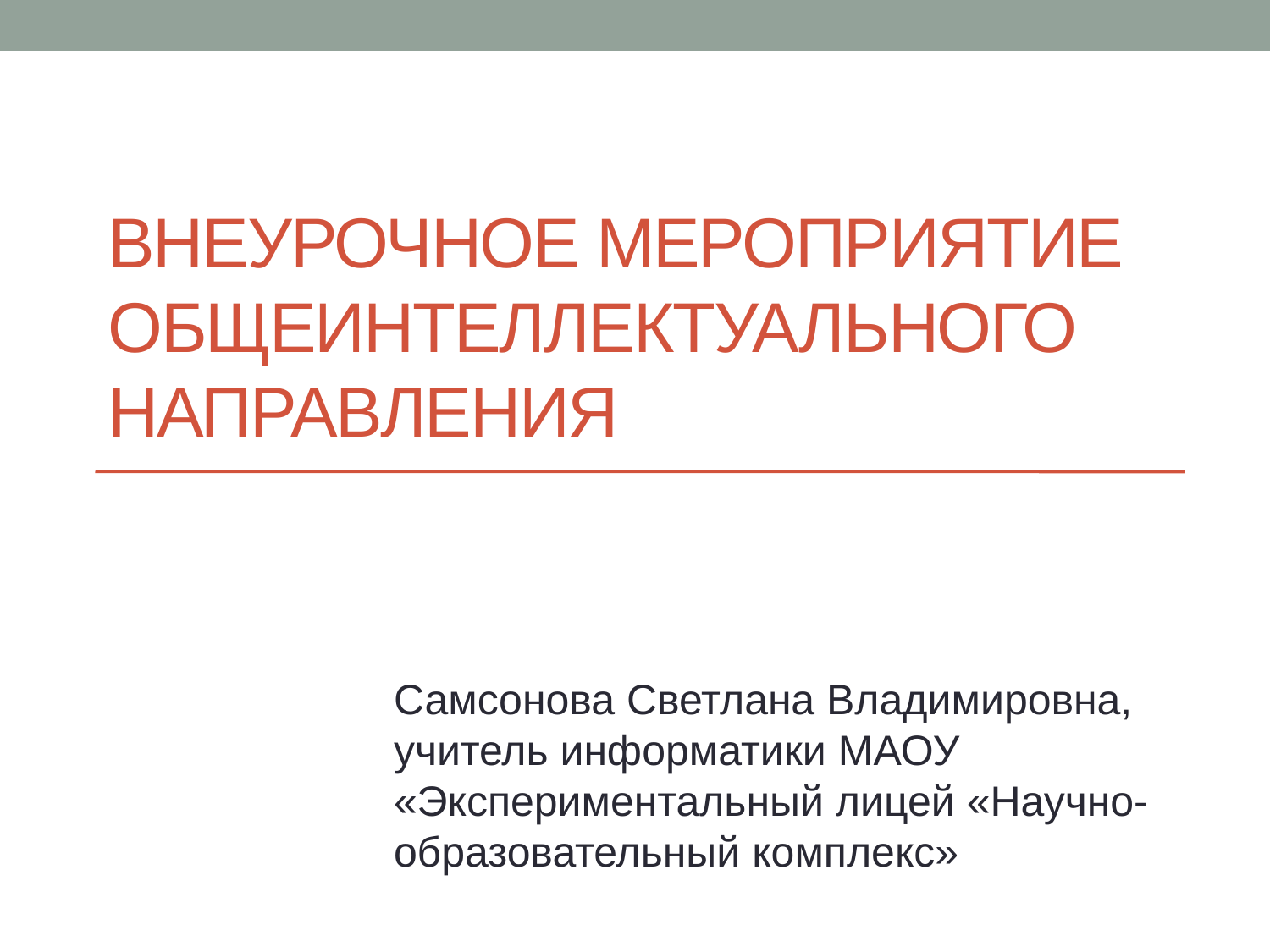

# Внеурочное мероприятие общеинтеллектуального направления
Самсонова Светлана Владимировна, учитель информатики МАОУ «Экспериментальный лицей «Научно-образовательный комплекс»